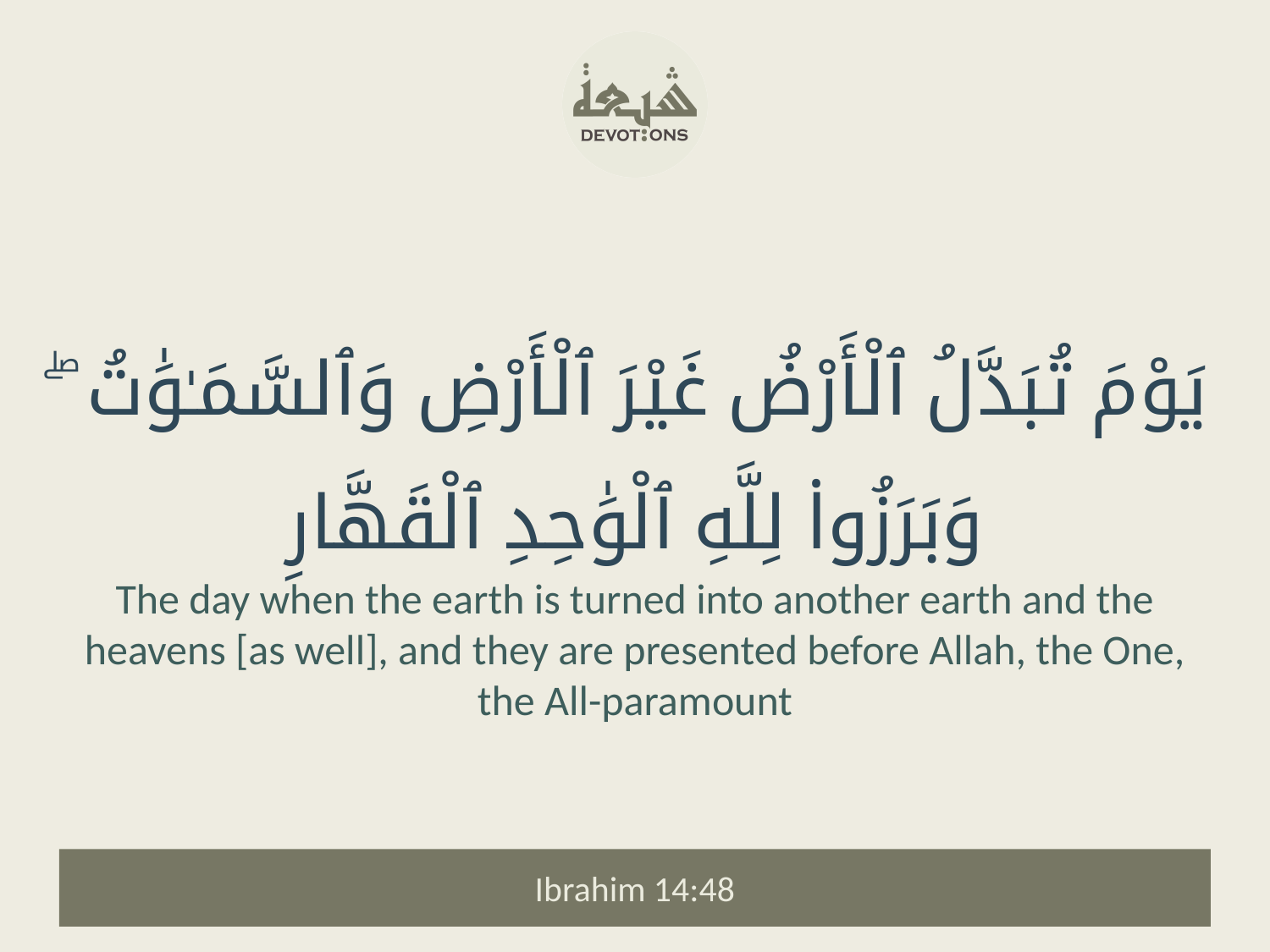

يَوْمَ تُبَدَّلُ ٱلْأَرْضُ غَيْرَ ٱلْأَرْضِ وَٱلسَّمَـٰوَٰتُ ۖ وَبَرَزُوا۟ لِلَّهِ ٱلْوَٰحِدِ ٱلْقَهَّارِ
The day when the earth is turned into another earth and the heavens [as well], and they are presented before Allah, the One, the All-paramount
Ibrahim 14:48